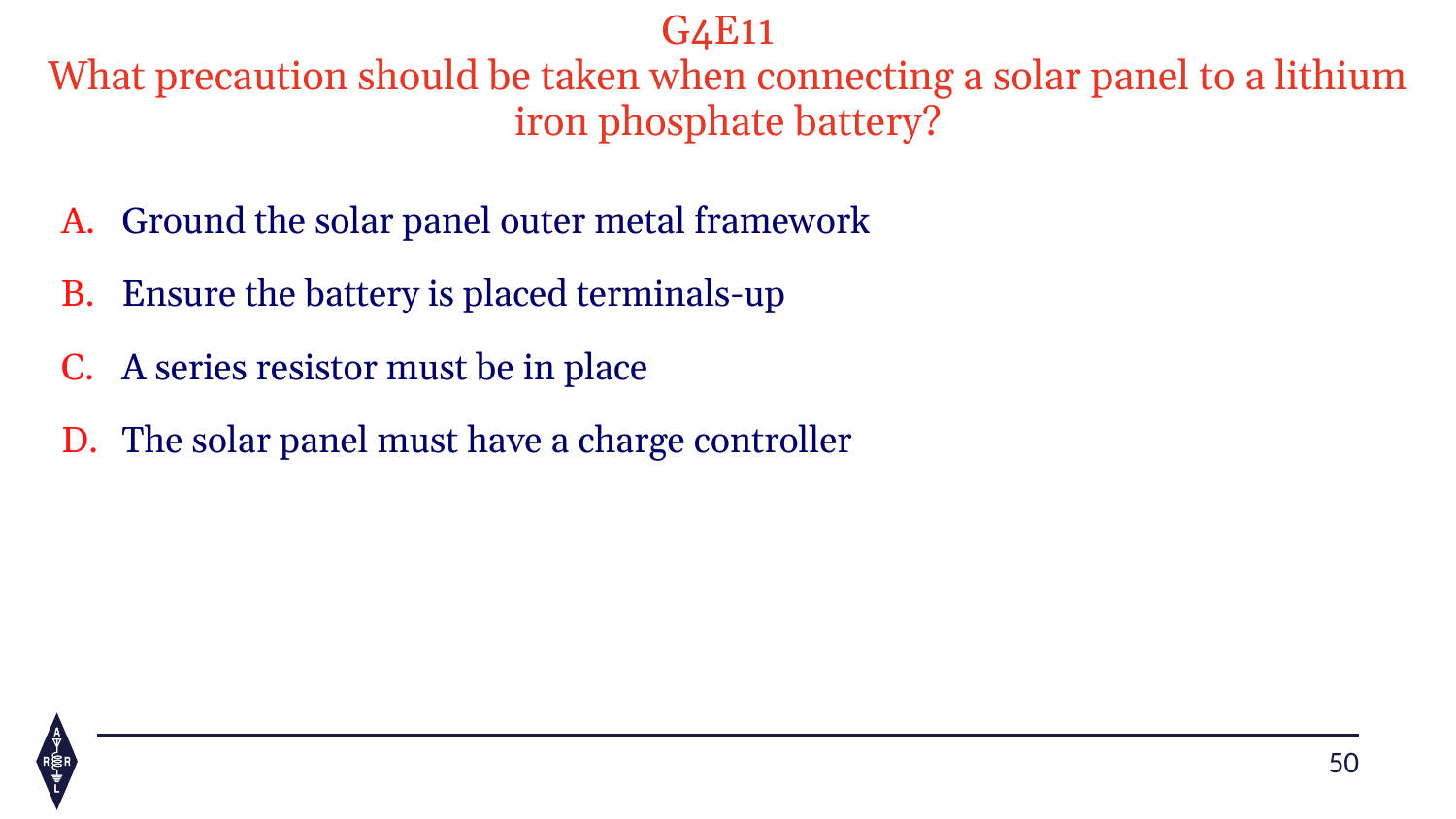

G4E11
What precaution should be taken when connecting a solar panel to a lithium iron phosphate battery?
Ground the solar panel outer metal framework
Ensure the battery is placed terminals-up
A series resistor must be in place
The solar panel must have a charge controller
50